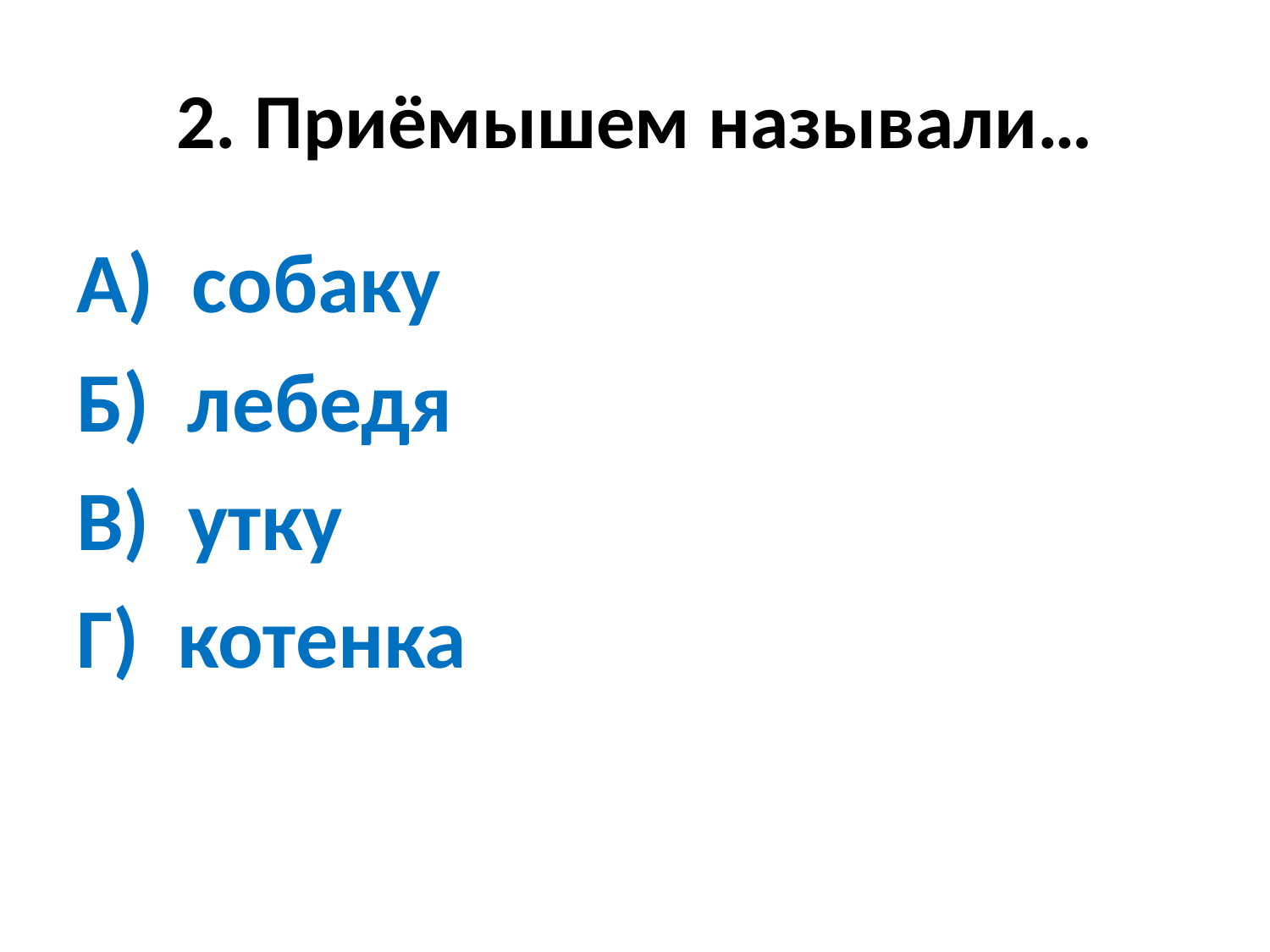

# 2. Приёмышем называли…
А)  собаку
Б)  лебедя
В)  утку
Г)  котенка